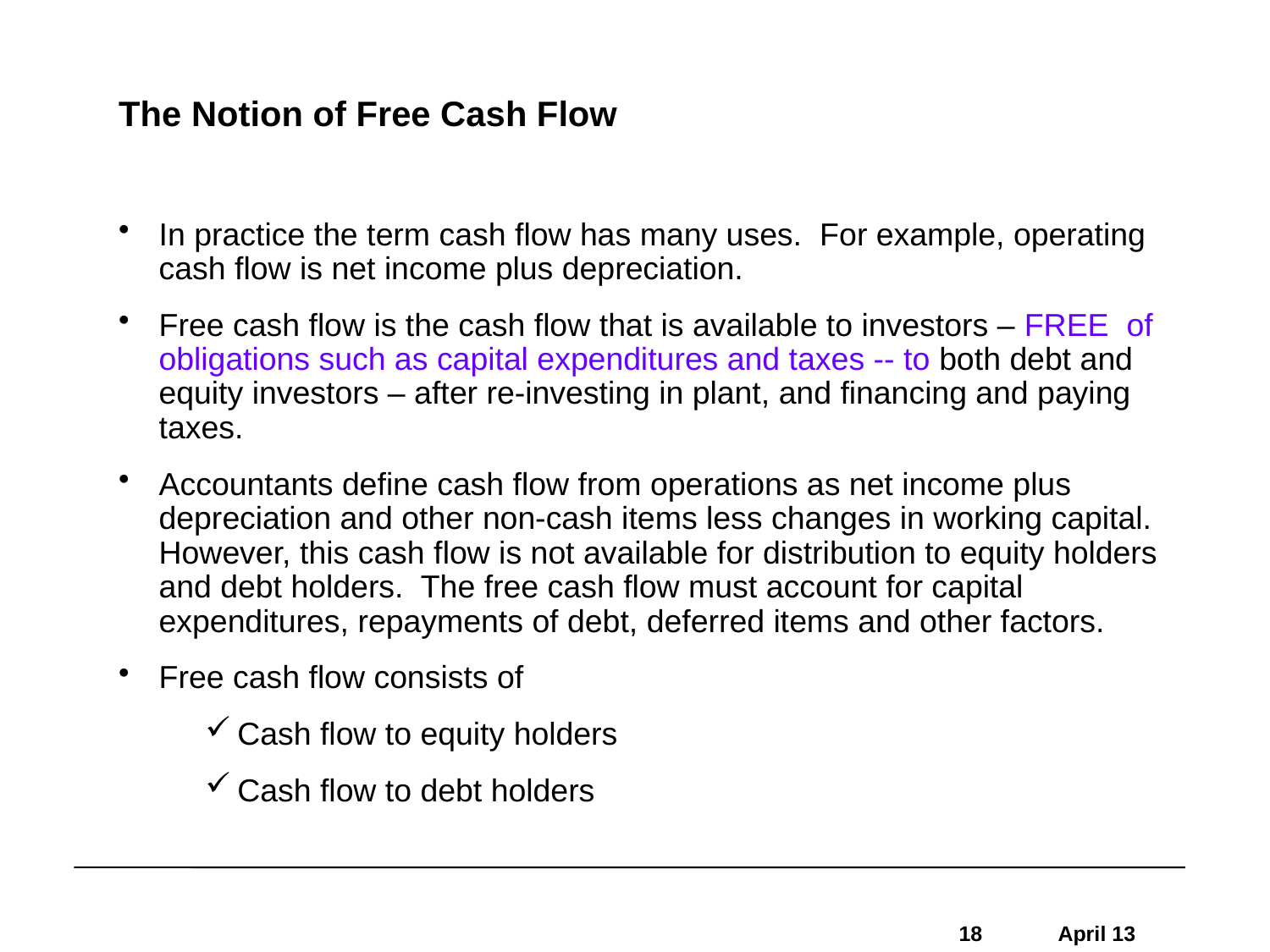

# The Notion of Free Cash Flow
In practice the term cash flow has many uses.  For example, operating cash flow is net income plus depreciation.
Free cash flow is the cash flow that is available to investors – FREE  of obligations such as capital expenditures and taxes -- to both debt and equity investors – after re-investing in plant, and financing and paying taxes.
Accountants define cash flow from operations as net income plus depreciation and other non-cash items less changes in working capital.  However, this cash flow is not available for distribution to equity holders and debt holders.  The free cash flow must account for capital expenditures, repayments of debt, deferred items and other factors.
Free cash flow consists of
Cash flow to equity holders
Cash flow to debt holders